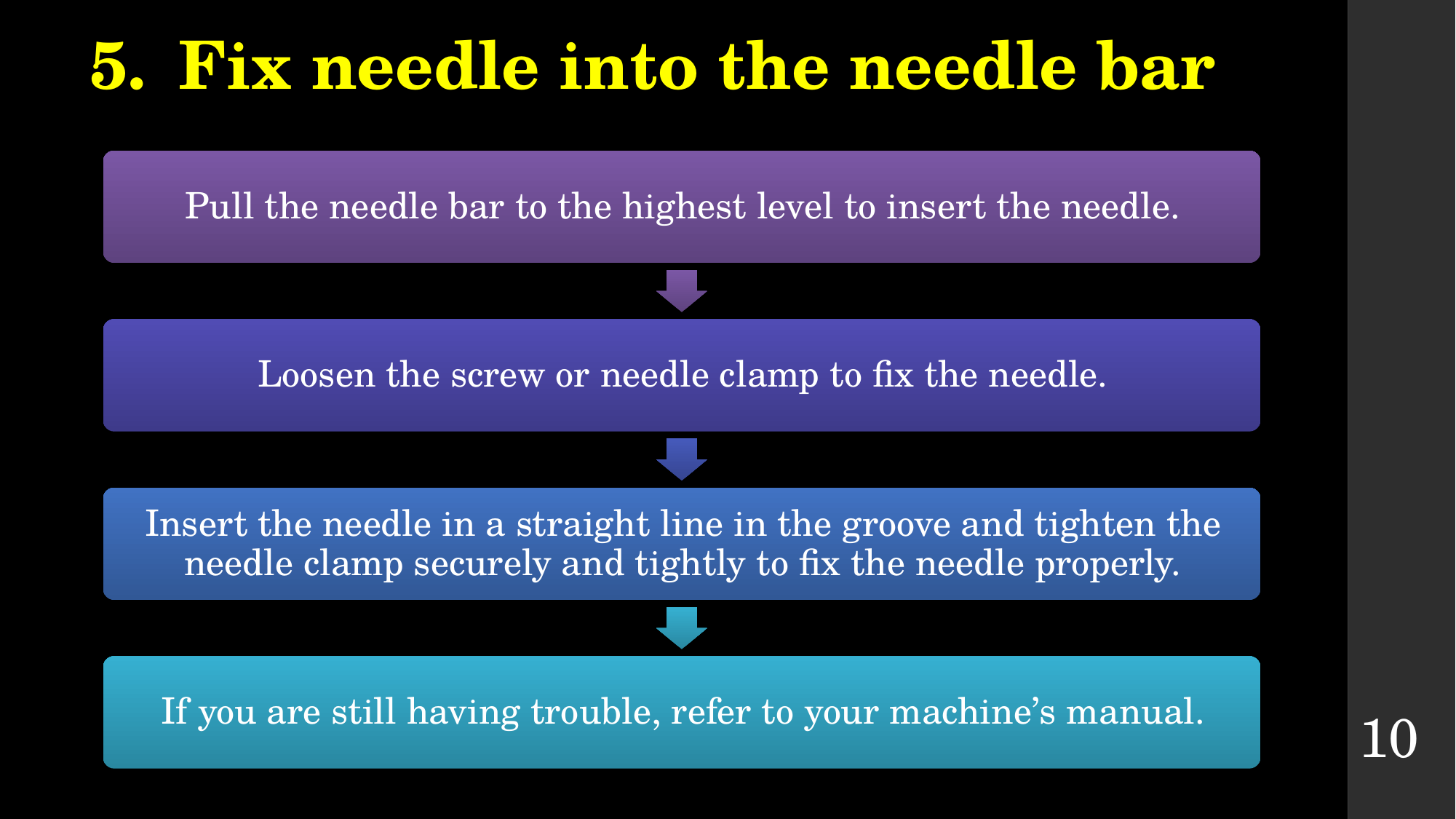

# Fix needle into the needle bar
Pull the needle bar to the highest level to insert the needle.

Loosen the screw or needle clamp to fix the needle.

Insert the needle in a straight line in the groove and tighten the needle clamp securely and tightly to fix the needle properly.

If you are still having trouble, refer to your machine’s manual.
10